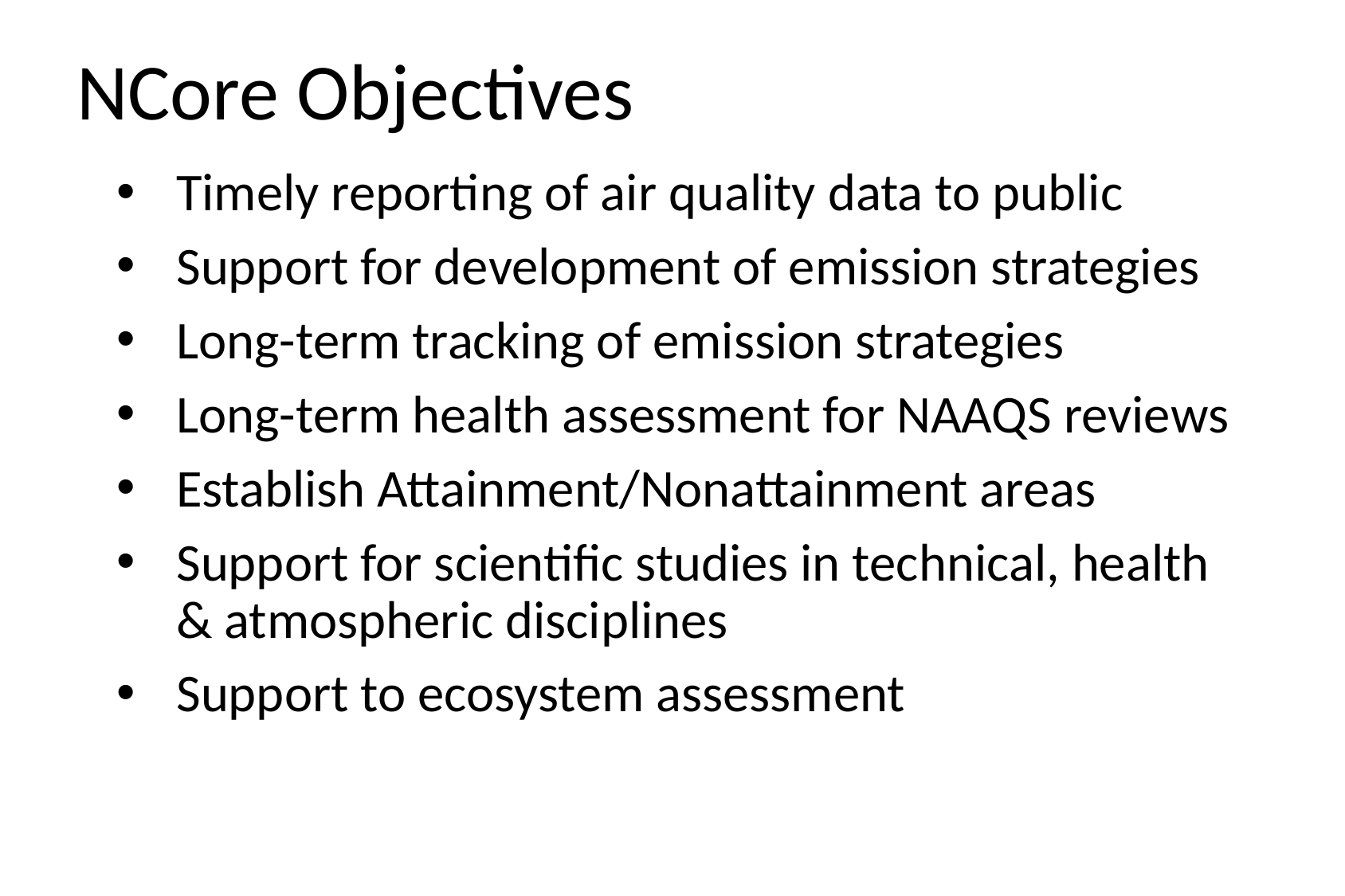

# NCore Objectives
Timely reporting of air quality data to public
Support for development of emission strategies
Long-term tracking of emission strategies
Long-term health assessment for NAAQS reviews
Establish Attainment/Nonattainment areas
Support for scientific studies in technical, health & atmospheric disciplines
Support to ecosystem assessment